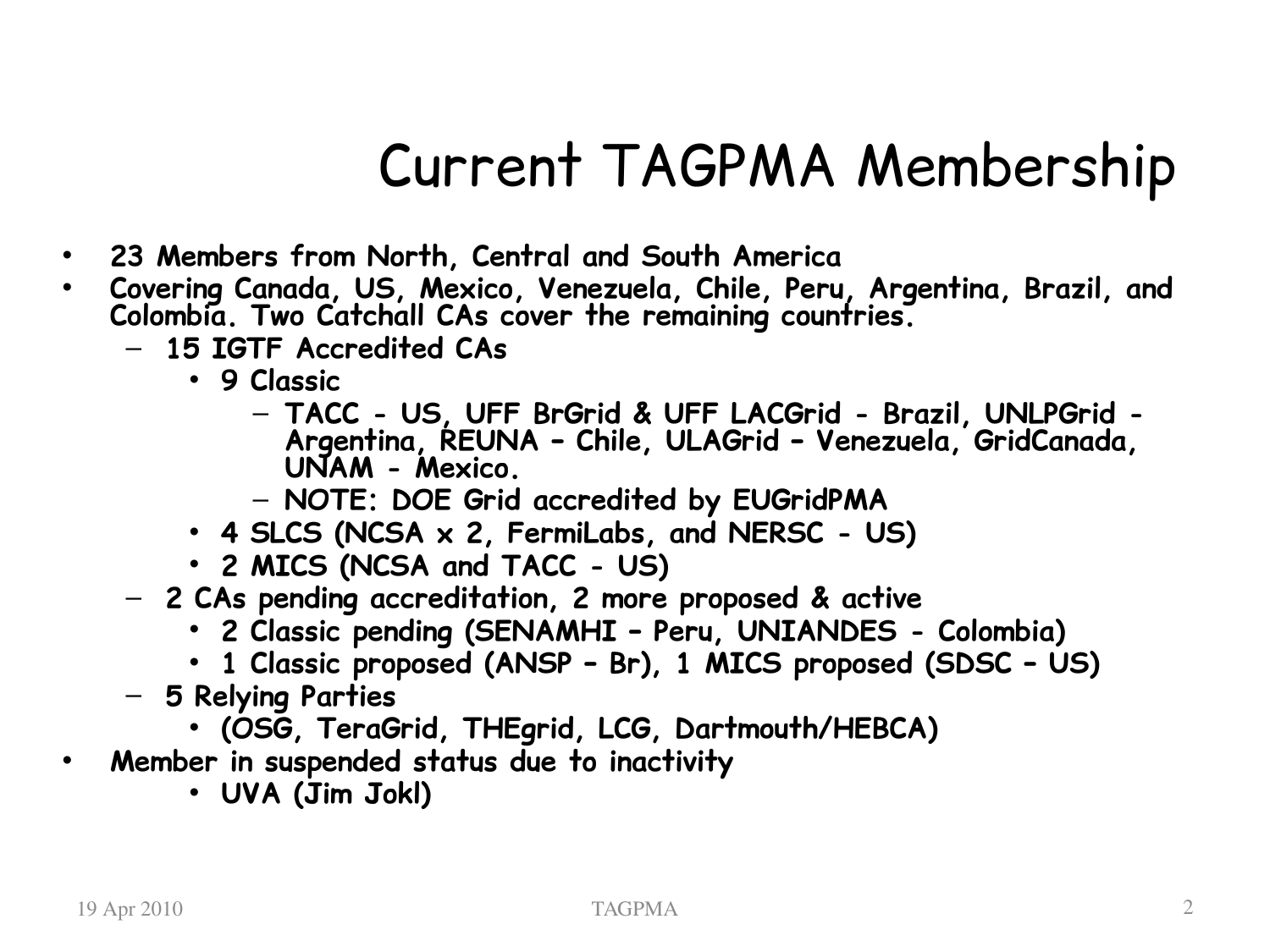

# Current TAGPMA Membership
23 Members from North, Central and South America
Covering Canada, US, Mexico, Venezuela, Chile, Peru, Argentina, Brazil, and Colombia. Two Catchall CAs cover the remaining countries.
15 IGTF Accredited CAs
9 Classic
TACC - US, UFF BrGrid & UFF LACGrid - Brazil, UNLPGrid - Argentina, REUNA – Chile, ULAGrid – Venezuela, GridCanada, UNAM - Mexico.
NOTE: DOE Grid accredited by EUGridPMA
4 SLCS (NCSA x 2, FermiLabs, and NERSC - US)
2 MICS (NCSA and TACC - US)
2 CAs pending accreditation, 2 more proposed & active
2 Classic pending (SENAMHI – Peru, UNIANDES - Colombia)
1 Classic proposed (ANSP – Br), 1 MICS proposed (SDSC – US)
5 Relying Parties
(OSG, TeraGrid, THEgrid, LCG, Dartmouth/HEBCA)
Member in suspended status due to inactivity
UVA (Jim Jokl)
19 Apr 2010
TAGPMA
2